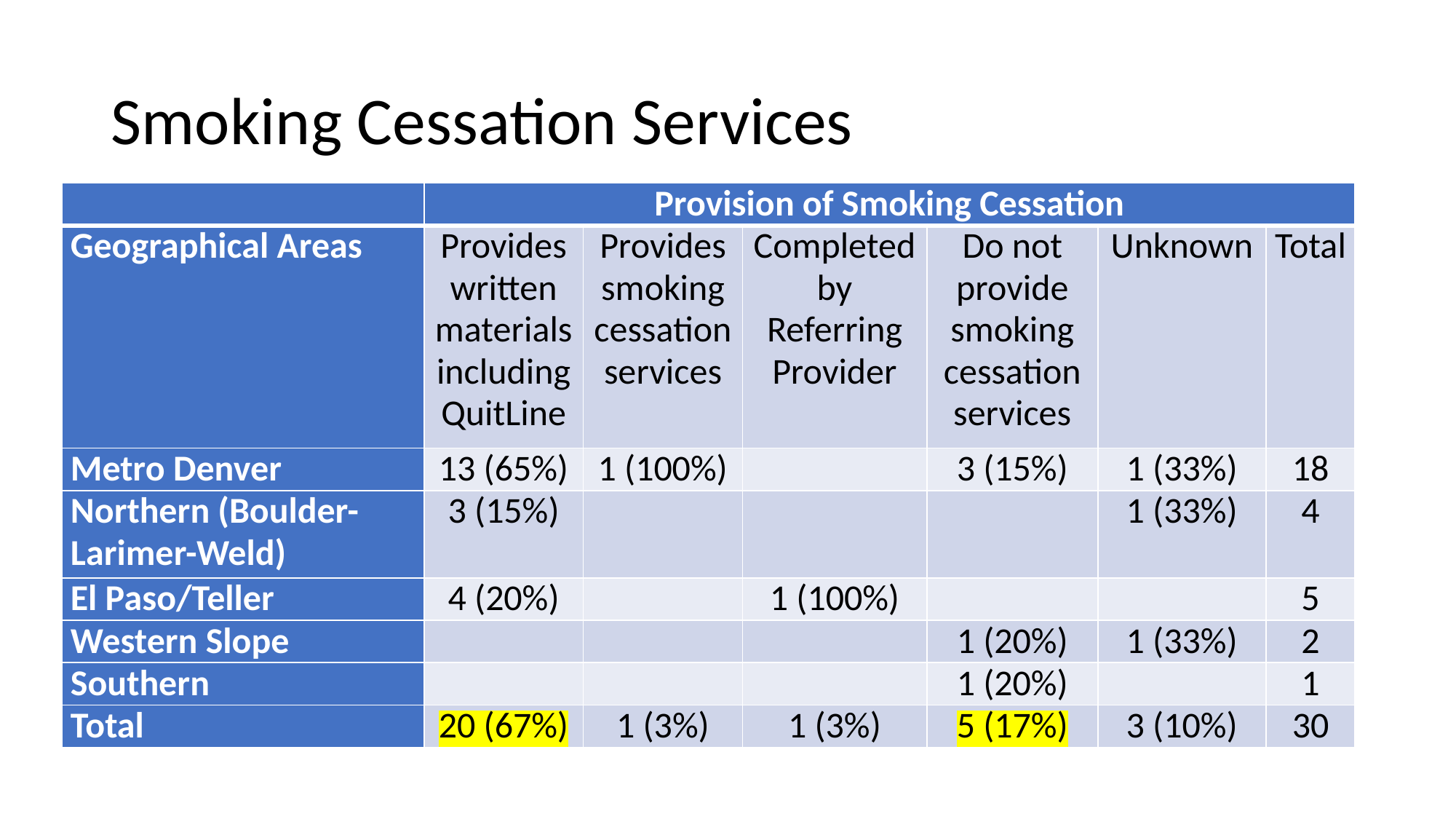

# Smoking Cessation Services
|  | Provision of Smoking Cessation |  |  |  |  |  |
| --- | --- | --- | --- | --- | --- | --- |
| Geographical Areas | Provides written materials including QuitLine | Provides smoking cessation services | Completed by Referring Provider | Do not provide smoking cessation services | Unknown | Total |
| Metro Denver | 13 (65%) | 1 (100%) |  | 3 (15%) | 1 (33%) | 18 |
| Northern (Boulder-Larimer-Weld) | 3 (15%) |  |  |  | 1 (33%) | 4 |
| El Paso/Teller | 4 (20%) |  | 1 (100%) |  |  | 5 |
| Western Slope |  |  |  | 1 (20%) | 1 (33%) | 2 |
| Southern |  |  |  | 1 (20%) |  | 1 |
| Total | 20 (67%) | 1 (3%) | 1 (3%) | 5 (17%) | 3 (10%) | 30 |